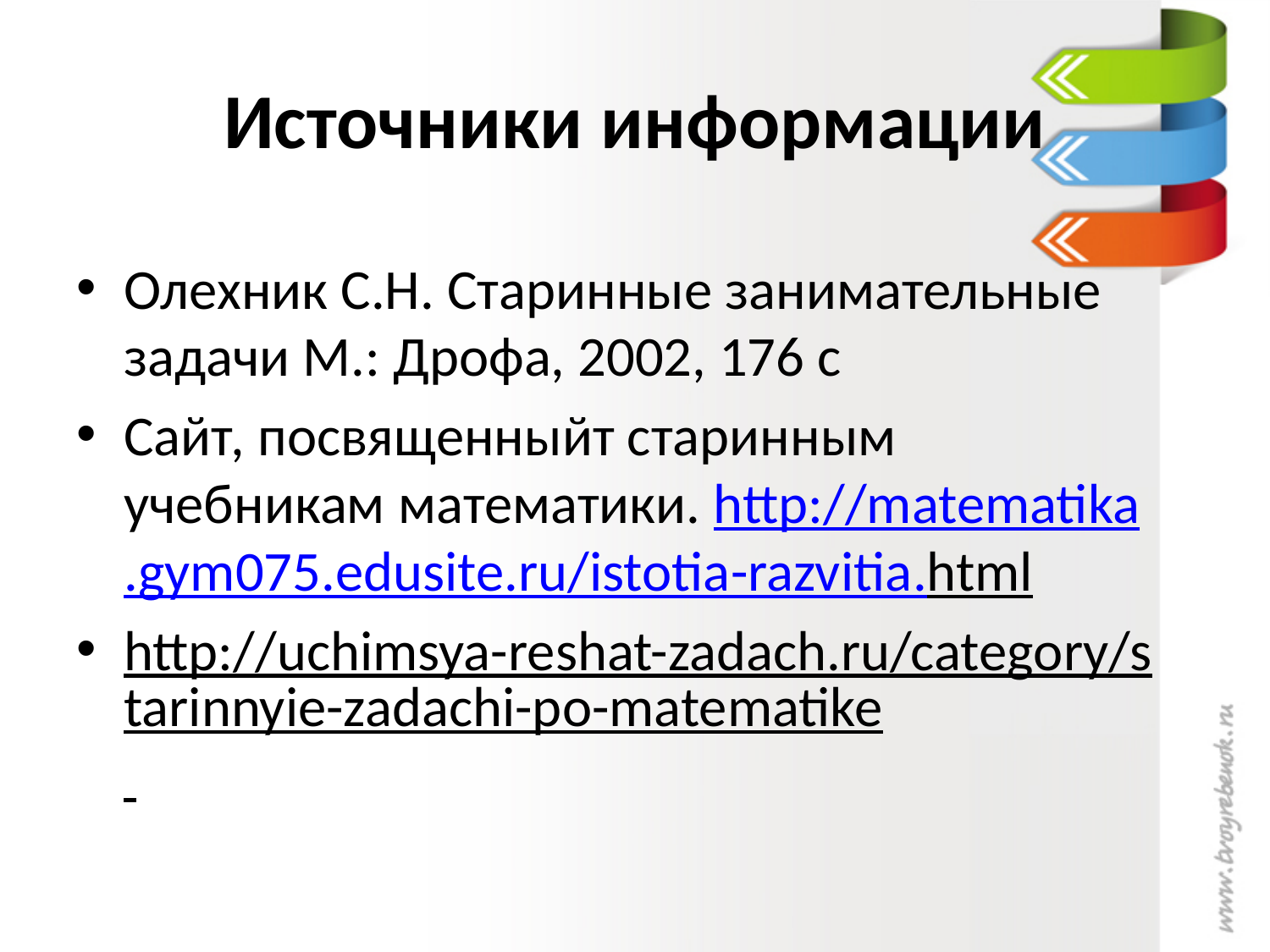

# Источники информации
Олехник С.Н. Старинные занимательные задачи М.: Дрофа, 2002, 176 с
Сайт, посвященныйт старинным учебникам математики. http://matematika.gym075.edusite.ru/istotia-razvitia.html
http://uchimsya-reshat-zadach.ru/category/starinnyie-zadachi-po-matematike